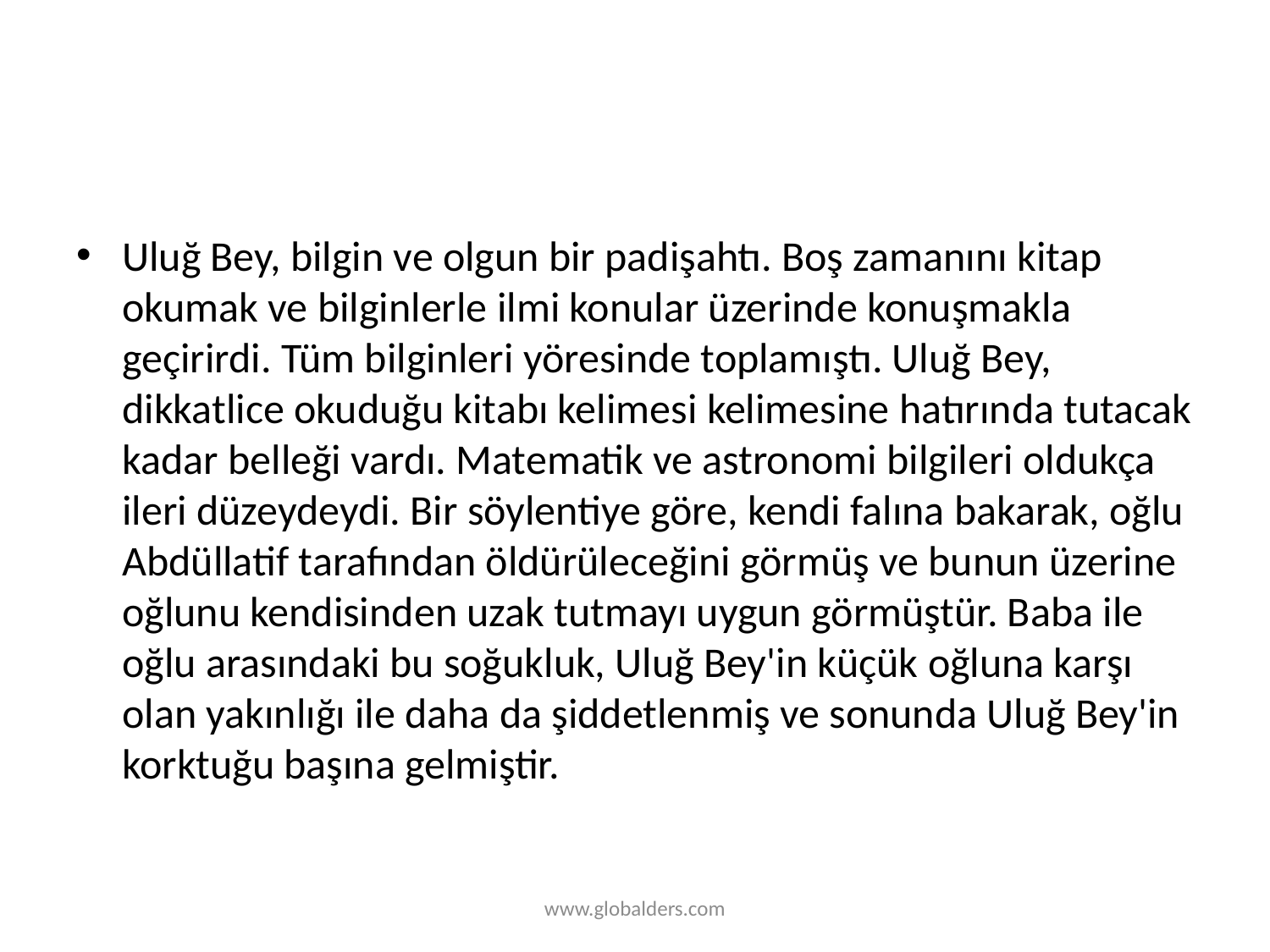

#
Uluğ Bey, bilgin ve olgun bir padişahtı. Boş zamanını kitap okumak ve bilginlerle ilmi konular üzerinde konuşmakla geçirirdi. Tüm bilginleri yöresinde toplamıştı. Uluğ Bey, dikkatlice okuduğu kitabı kelimesi kelimesine hatırında tutacak kadar belleği vardı. Matematik ve astronomi bilgileri oldukça ileri düzeydeydi. Bir söylentiye göre, kendi falına bakarak, oğlu Abdüllatif tarafından öldürüleceğini görmüş ve bunun üzerine oğlunu kendisinden uzak tutmayı uygun görmüştür. Baba ile oğlu arasındaki bu soğukluk, Uluğ Bey'in küçük oğluna karşı olan yakınlığı ile daha da şiddetlenmiş ve sonunda Uluğ Bey'in korktuğu başına gelmiştir.
www.globalders.com